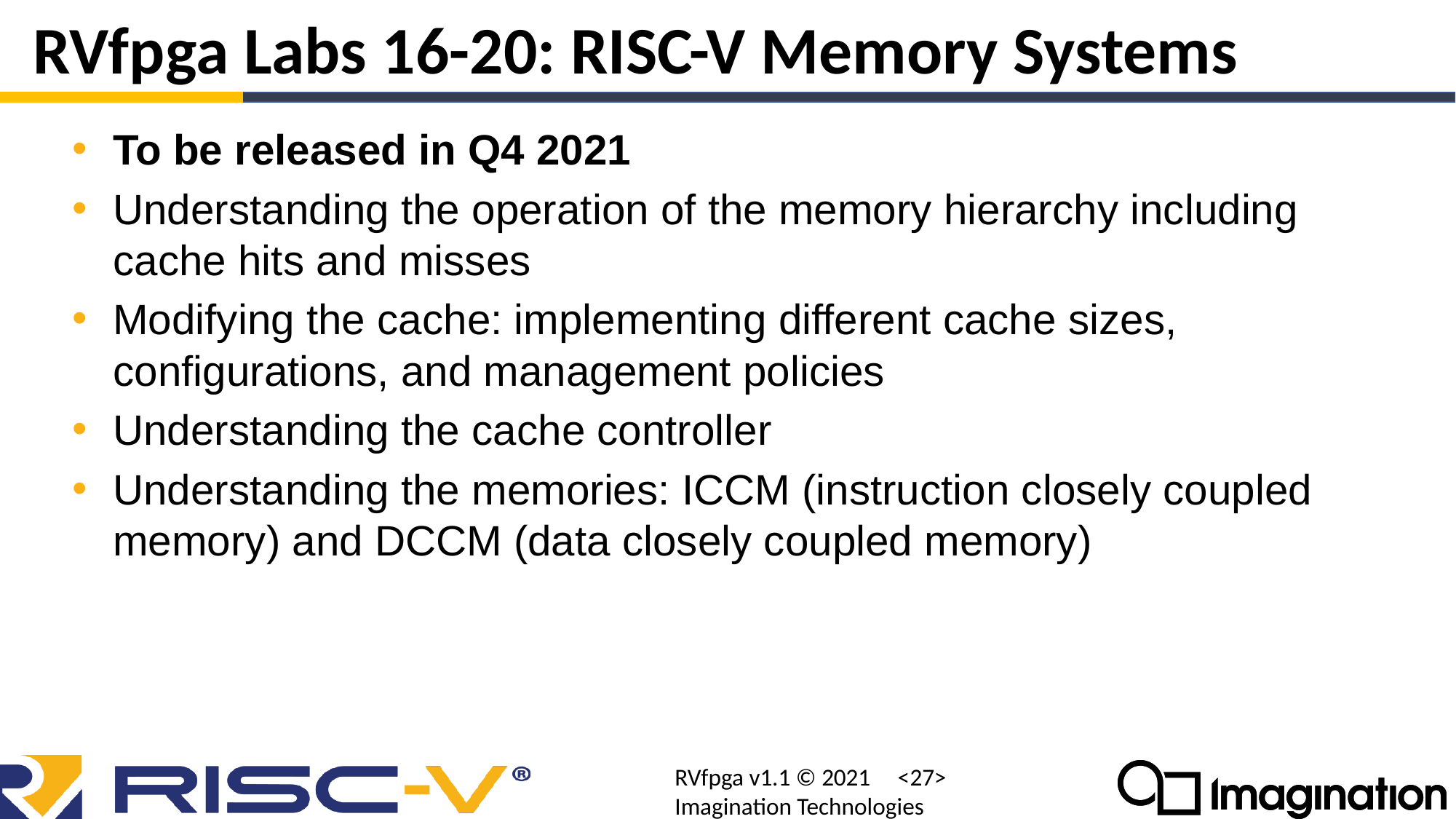

# RVfpga Labs 16-20: RISC-V Memory Systems
To be released in Q4 2021
Understanding the operation of the memory hierarchy including cache hits and misses
Modifying the cache: implementing different cache sizes, configurations, and management policies
Understanding the cache controller
Understanding the memories: ICCM (instruction closely coupled memory) and DCCM (data closely coupled memory)